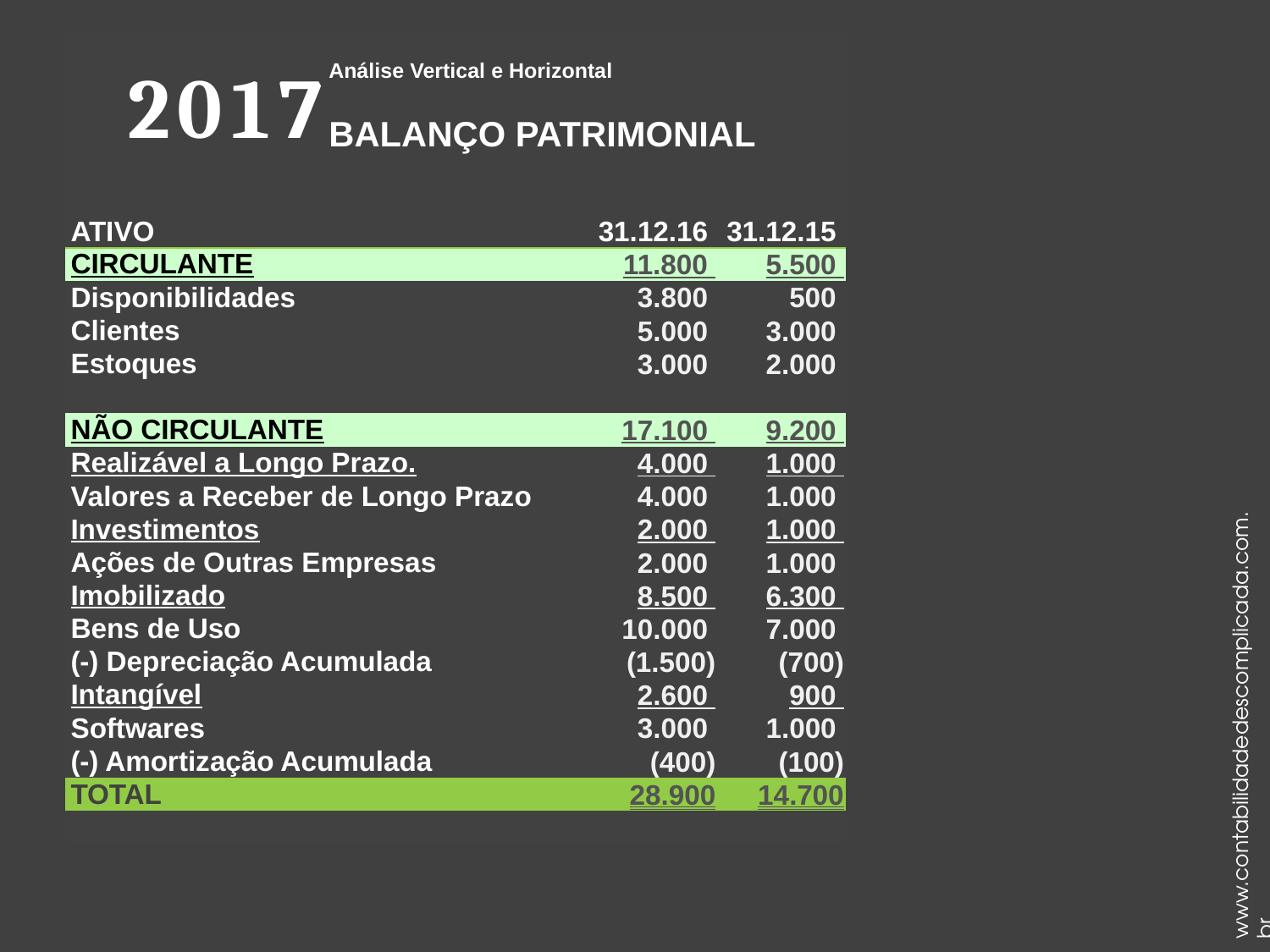

| 2017 | Análise Vertical e Horizontal |  |  |
| --- | --- | --- | --- |
|  | BALANÇO PATRIMONIAL |  |  |
|  |  |  |  |
| ATIVO |  | 31.12.16 | 31.12.15 |
| CIRCULANTE |  | 11.800 | 5.500 |
| Disponibilidades |  | 3.800 | 500 |
| Clientes |  | 5.000 | 3.000 |
| Estoques |  | 3.000 | 2.000 |
|  |  |  |  |
| NÃO CIRCULANTE |  | 17.100 | 9.200 |
| Realizável a Longo Prazo. |  | 4.000 | 1.000 |
| Valores a Receber de Longo Prazo |  | 4.000 | 1.000 |
| Investimentos |  | 2.000 | 1.000 |
| Ações de Outras Empresas |  | 2.000 | 1.000 |
| Imobilizado |  | 8.500 | 6.300 |
| Bens de Uso |  | 10.000 | 7.000 |
| (-) Depreciação Acumulada |  | (1.500) | (700) |
| Intangível |  | 2.600 | 900 |
| Softwares |  | 3.000 | 1.000 |
| (-) Amortização Acumulada |  | (400) | (100) |
| TOTAL |  | 28.900 | 14.700 |
|  |  |  |  |